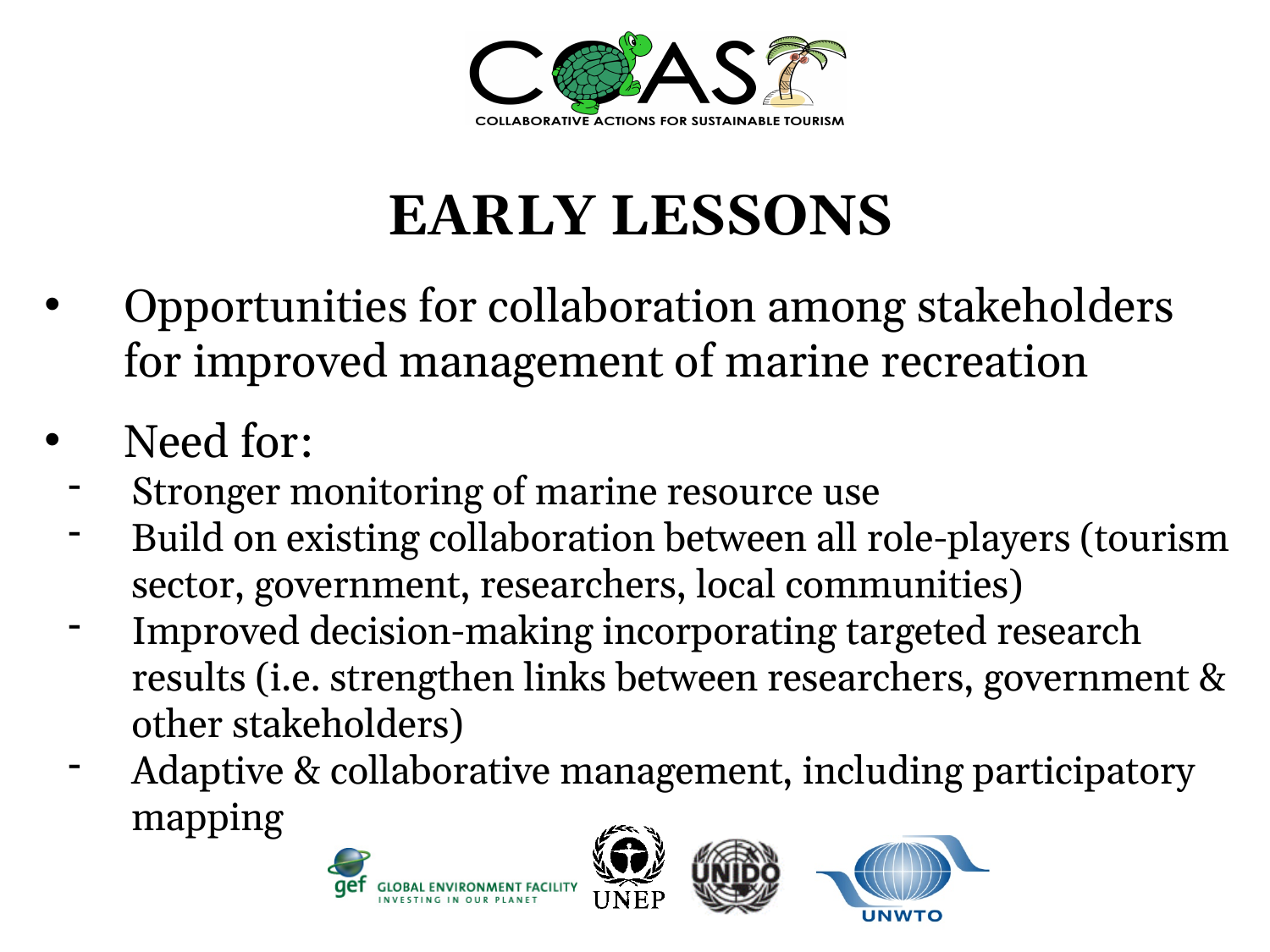

EARLY LESSONS

Opportunities for collaboration among stakeholders for improved management of marine recreation

Need for:
Stronger monitoring of marine resource use
Build on existing collaboration between all role-players (tourism sector, government, researchers, local communities)
Improved decision-making incorporating targeted research results (i.e. strengthen links between researchers, government & other stakeholders)
Adaptive & collaborative management, including participatory mapping

#